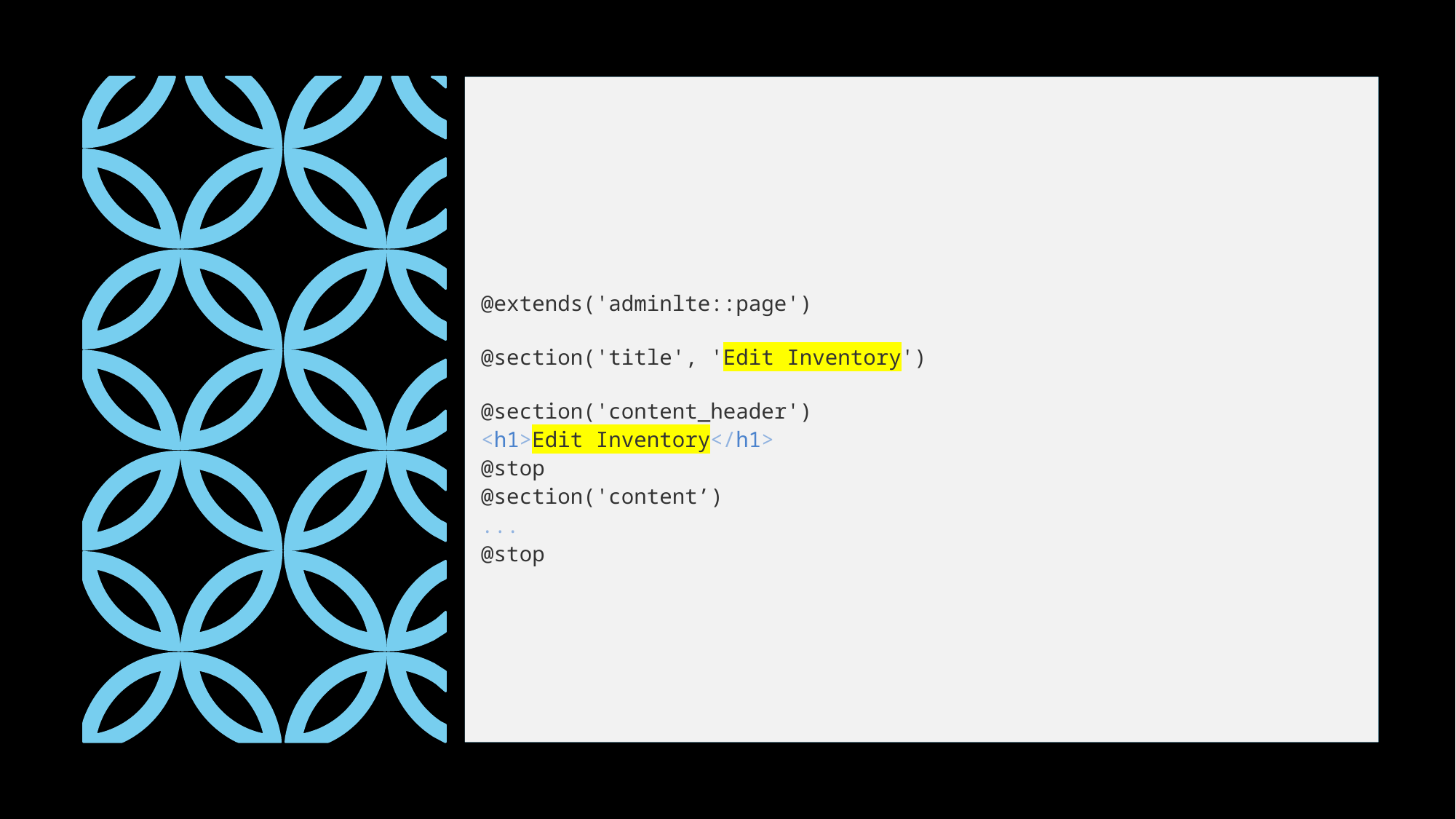

@extends('adminlte::page')
@section('title', 'Edit Inventory')
@section('content_header')
<h1>Edit Inventory</h1>
@stop
@section('content’)
...
@stop